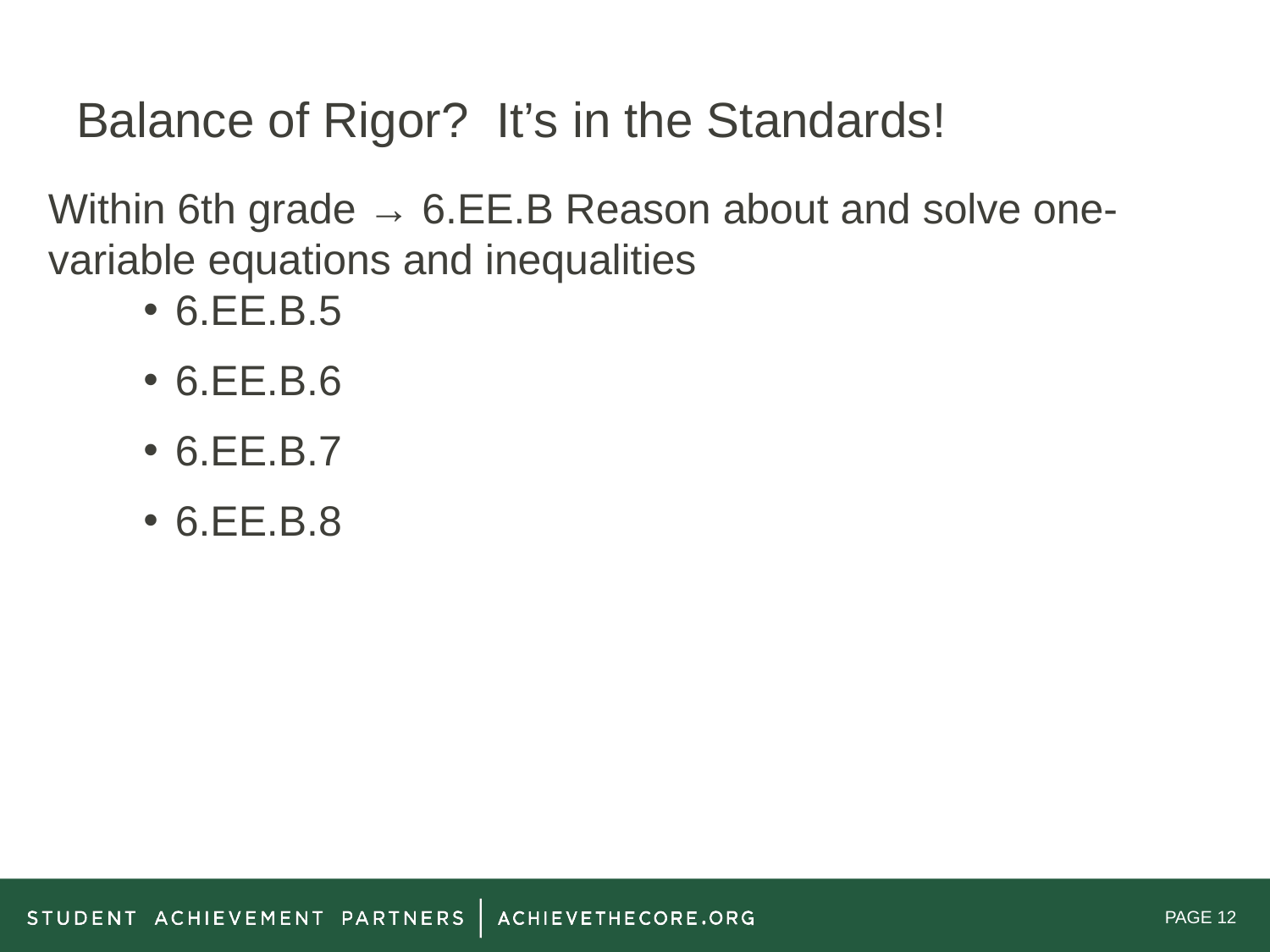

# Balance of Rigor?  It’s in the Standards!
Within 6th grade → 6.EE.B Reason about and solve one-variable equations and inequalities
6.EE.B.5
6.EE.B.6
6.EE.B.7
6.EE.B.8